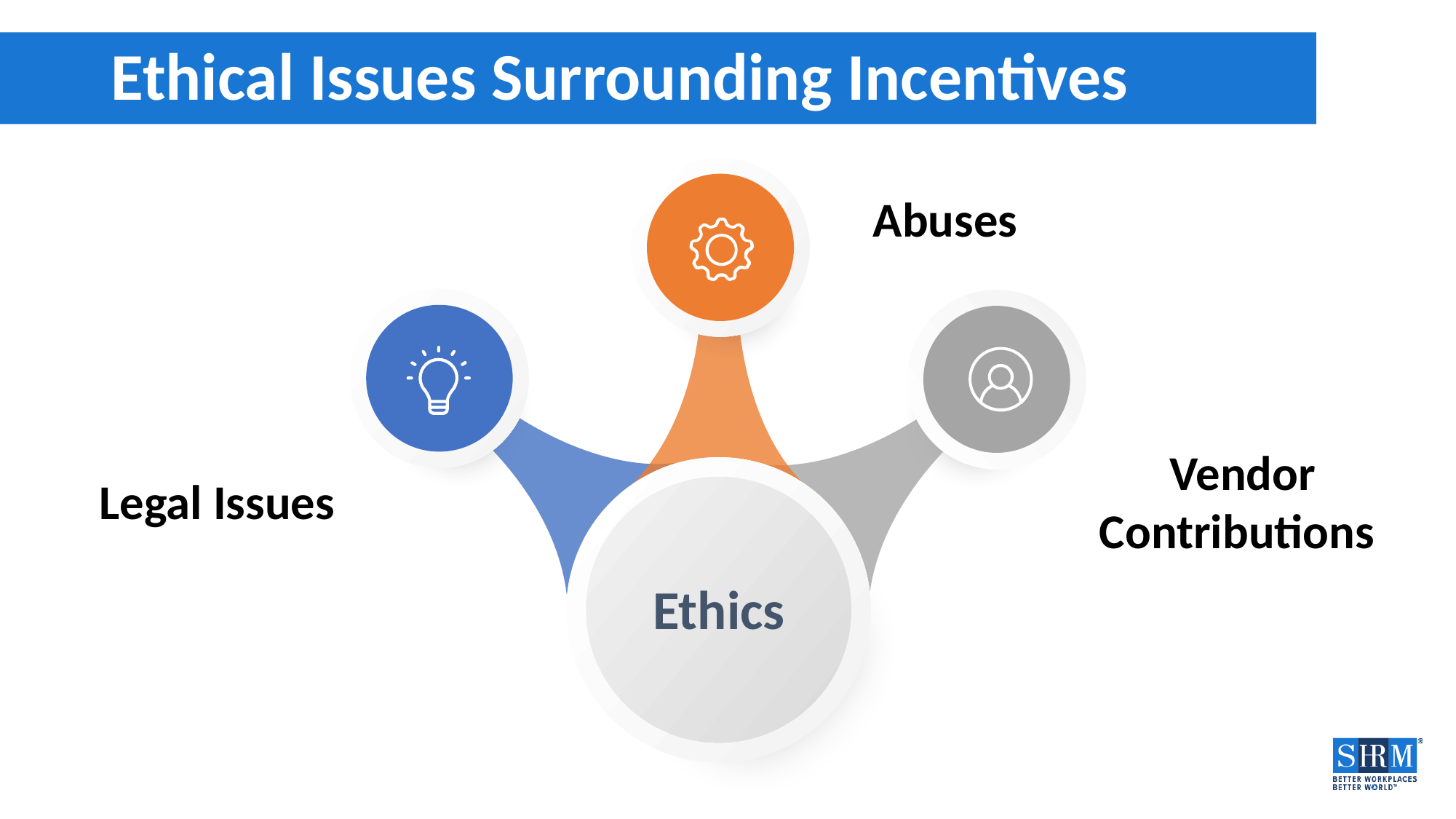

# Ethical Issues Surrounding Incentives

Abuses

Legal Issues
Vendor Contributions

Ethics